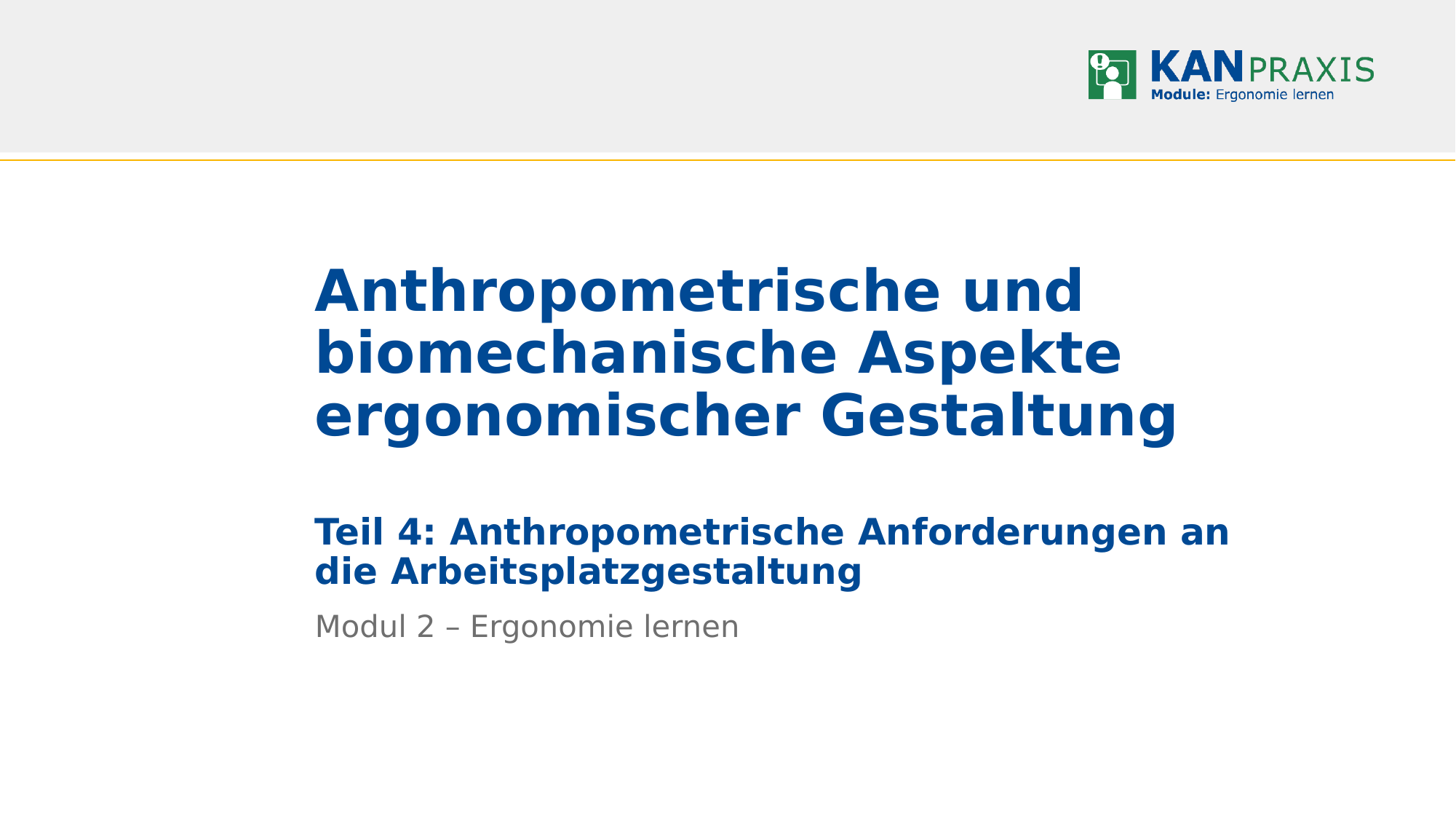

# Anthropometrische und biomechanische Aspekte ergonomischer Gestaltung Teil 4: Anthropometrische Anforderungen an die Arbeitsplatzgestaltung
Modul 2 – Ergonomie lernen